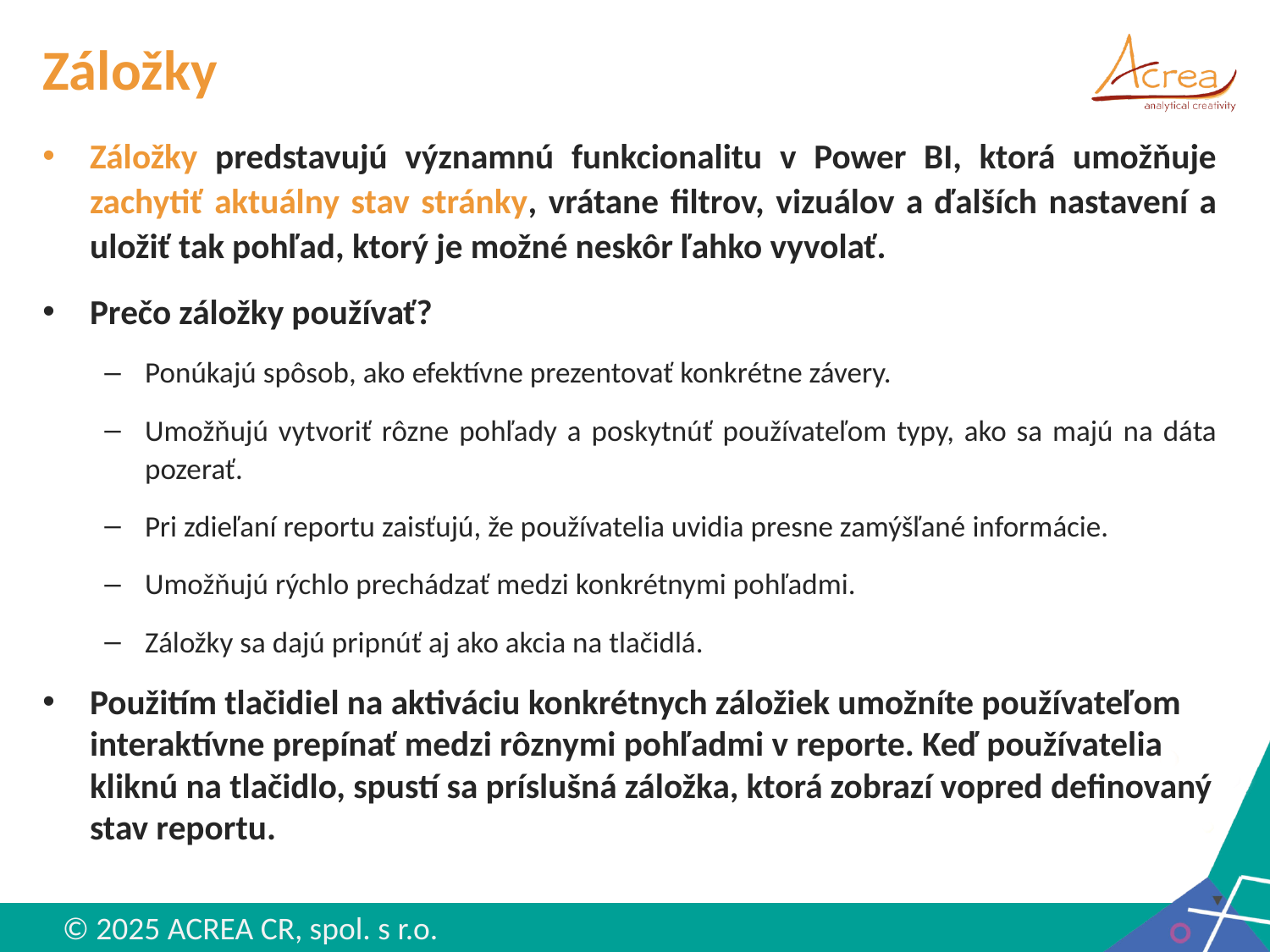

# Záložky
Záložky predstavujú významnú funkcionalitu v Power BI, ktorá umožňuje zachytiť aktuálny stav stránky, vrátane filtrov, vizuálov a ďalších nastavení a uložiť tak pohľad, ktorý je možné neskôr ľahko vyvolať.
Prečo záložky používať?
Ponúkajú spôsob, ako efektívne prezentovať konkrétne závery.
Umožňujú vytvoriť rôzne pohľady a poskytnúť používateľom typy, ako sa majú na dáta pozerať.
Pri zdieľaní reportu zaisťujú, že používatelia uvidia presne zamýšľané informácie.
Umožňujú rýchlo prechádzať medzi konkrétnymi pohľadmi.
Záložky sa dajú pripnúť aj ako akcia na tlačidlá.
Použitím tlačidiel na aktiváciu konkrétnych záložiek umožníte používateľom interaktívne prepínať medzi rôznymi pohľadmi v reporte. Keď používatelia kliknú na tlačidlo, spustí sa príslušná záložka, ktorá zobrazí vopred definovaný stav reportu.